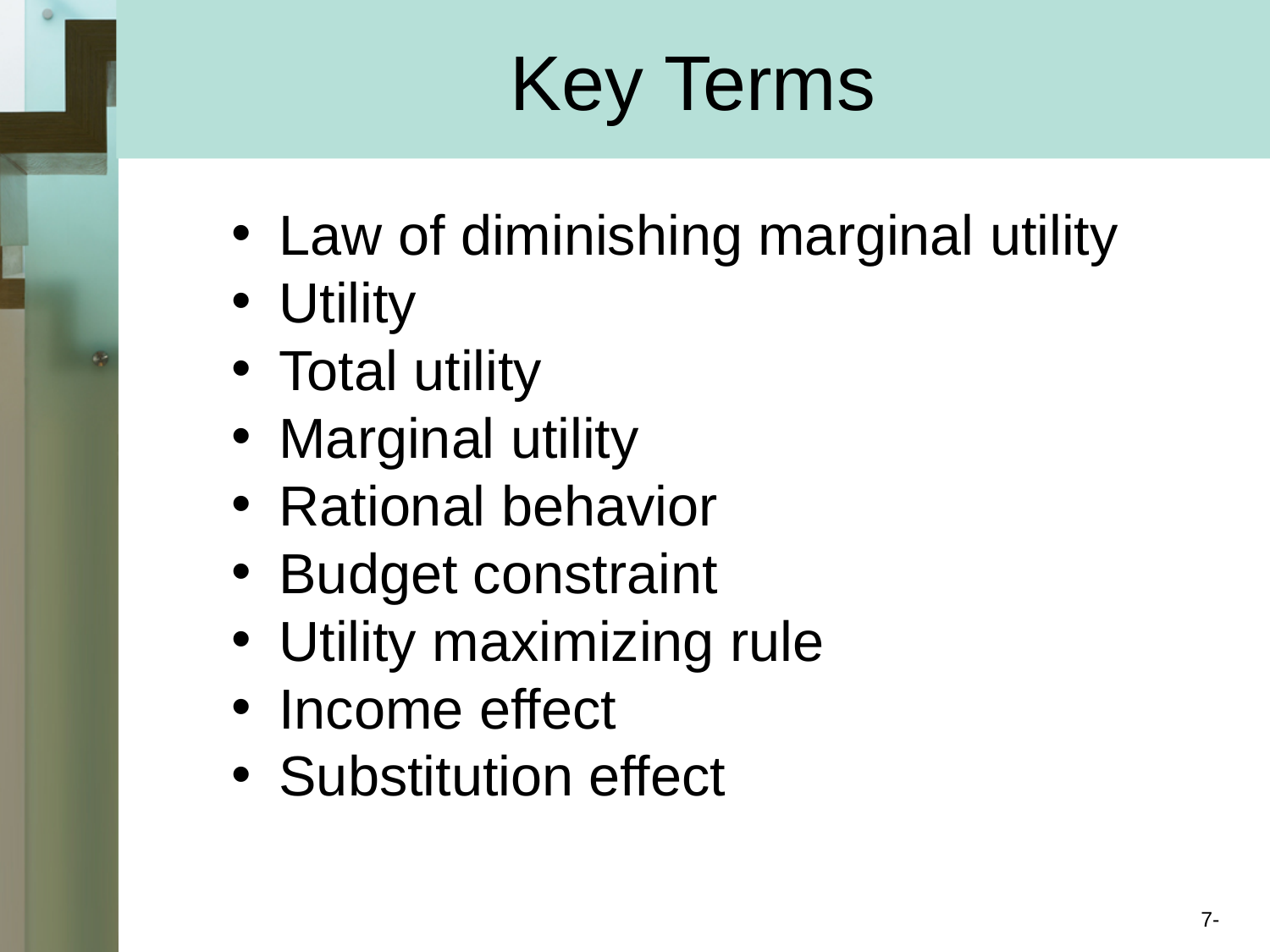

# Key Terms
Law of diminishing marginal utility
Utility
Total utility
Marginal utility
Rational behavior
Budget constraint
Utility maximizing rule
Income effect
Substitution effect
7-